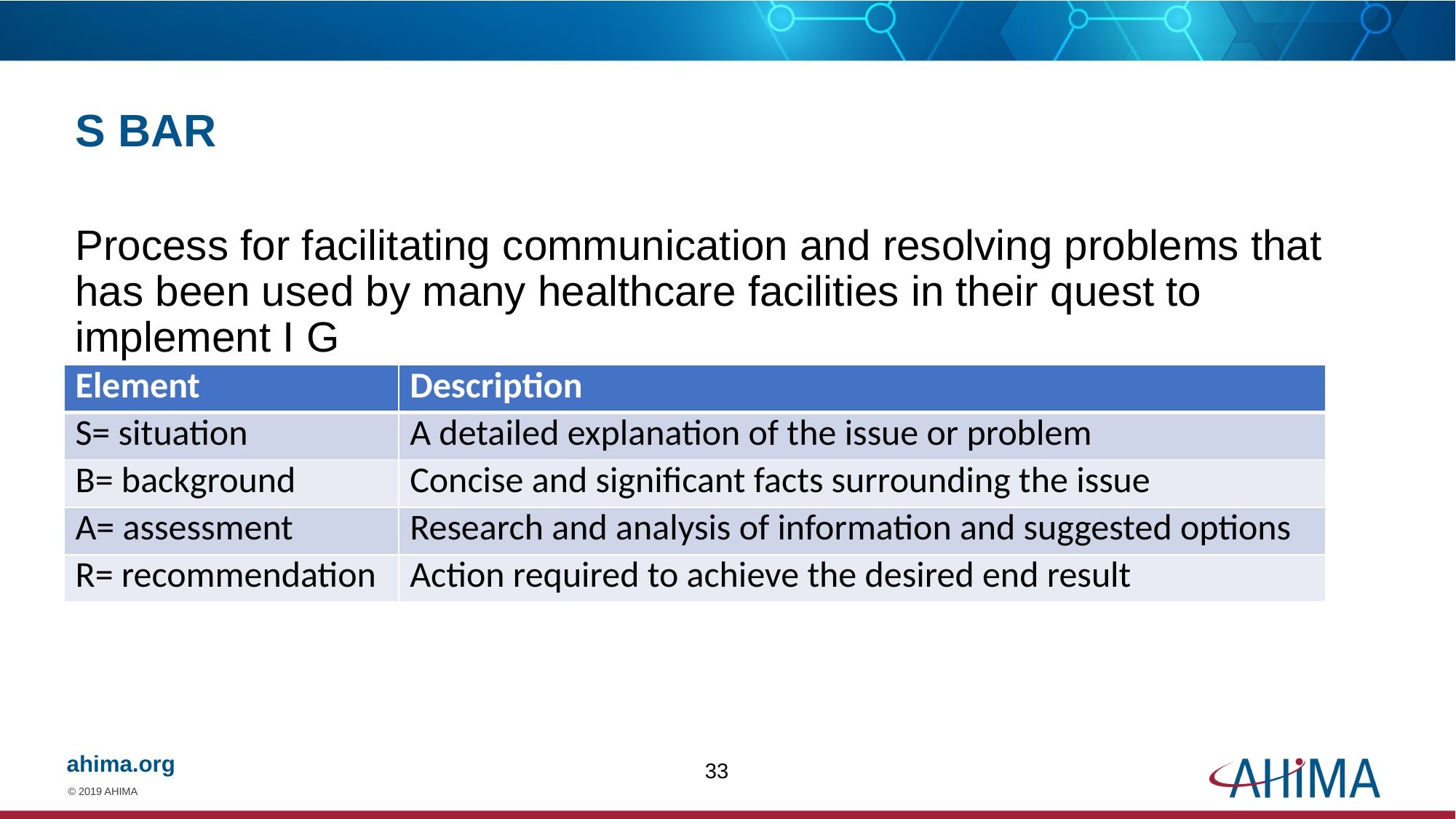

# S BAR
Process for facilitating communication and resolving problems that has been used by many healthcare facilities in their quest to implement I G
| Element | Description |
| --- | --- |
| S= situation | A detailed explanation of the issue or problem |
| B= background | Concise and significant facts surrounding the issue |
| A= assessment | Research and analysis of information and suggested options |
| R= recommendation | Action required to achieve the desired end result |